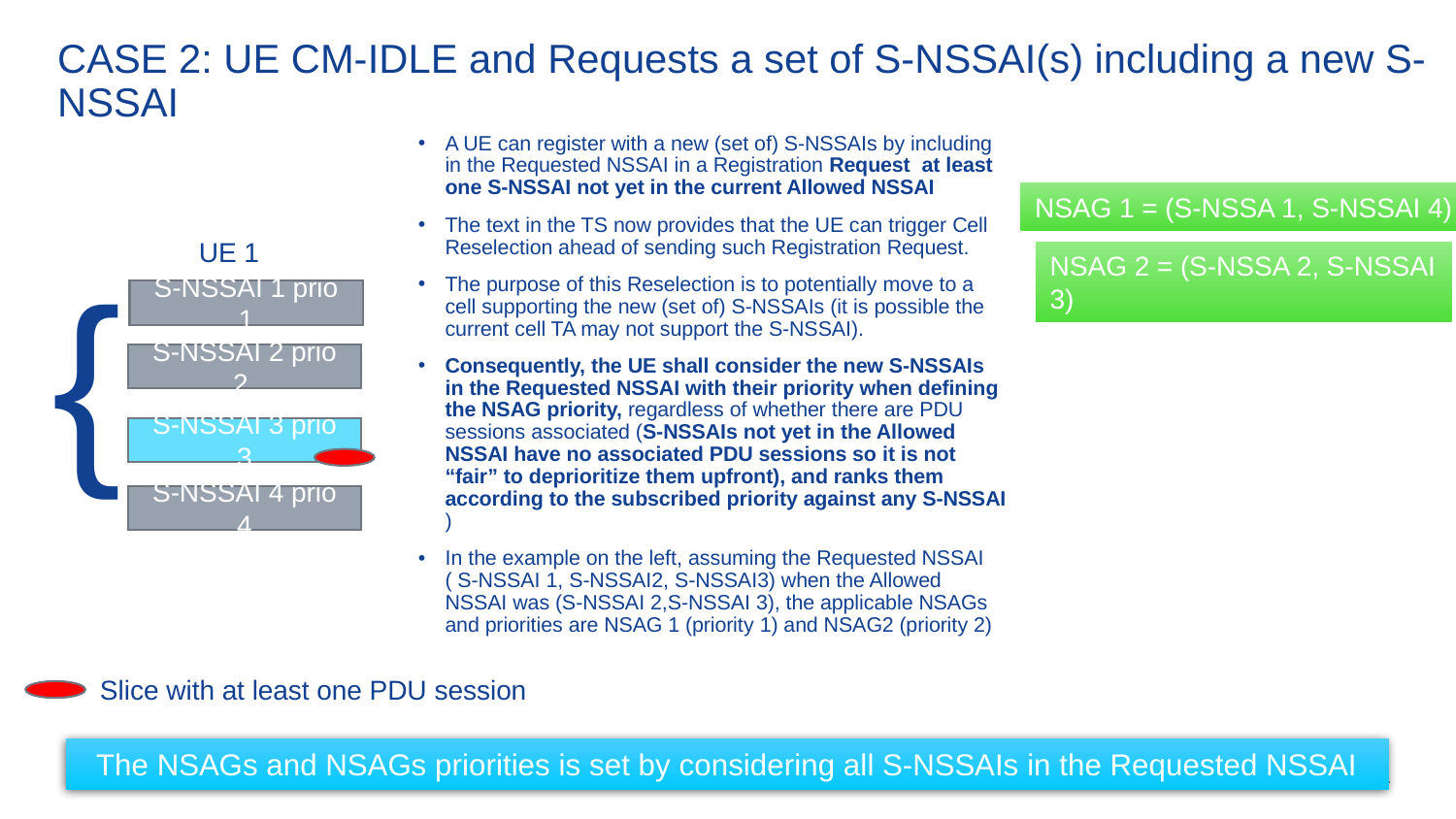

# CASE 2: UE CM-IDLE and Requests a set of S-NSSAI(s) including a new S-NSSAI
A UE can register with a new (set of) S-NSSAIs by including in the Requested NSSAI in a Registration Request  at least one S-NSSAI not yet in the current Allowed NSSAI
The text in the TS now provides that the UE can trigger Cell Reselection ahead of sending such Registration Request.
The purpose of this Reselection is to potentially move to a cell supporting the new (set of) S-NSSAIs (it is possible the current cell TA may not support the S-NSSAI).
Consequently, the UE shall consider the new S-NSSAIs in the Requested NSSAI with their priority when defining the NSAG priority, regardless of whether there are PDU sessions associated (S-NSSAIs not yet in the Allowed NSSAI have no associated PDU sessions so it is not “fair” to deprioritize them upfront), and ranks them according to the subscribed priority against any S-NSSAI )
In the example on the left, assuming the Requested NSSAI ( S-NSSAI 1, S-NSSAI2, S-NSSAI3) when the Allowed NSSAI was (S-NSSAI 2,S-NSSAI 3), the applicable NSAGs and priorities are NSAG 1 (priority 1) and NSAG2 (priority 2)

NSAG 1 = (S-NSSA 1, S-NSSAI 4)
UE 1
{
NSAG 2 = (S-NSSA 2, S-NSSAI 3)
S-NSSAI 1 prio 1
S-NSSAI 2 prio 2
S-NSSAI 3 prio 3

S-NSSAI 4 prio 4
Slice with at least one PDU session

The NSAGs and NSAGs priorities is set by considering all S-NSSAIs in the Requested NSSAI